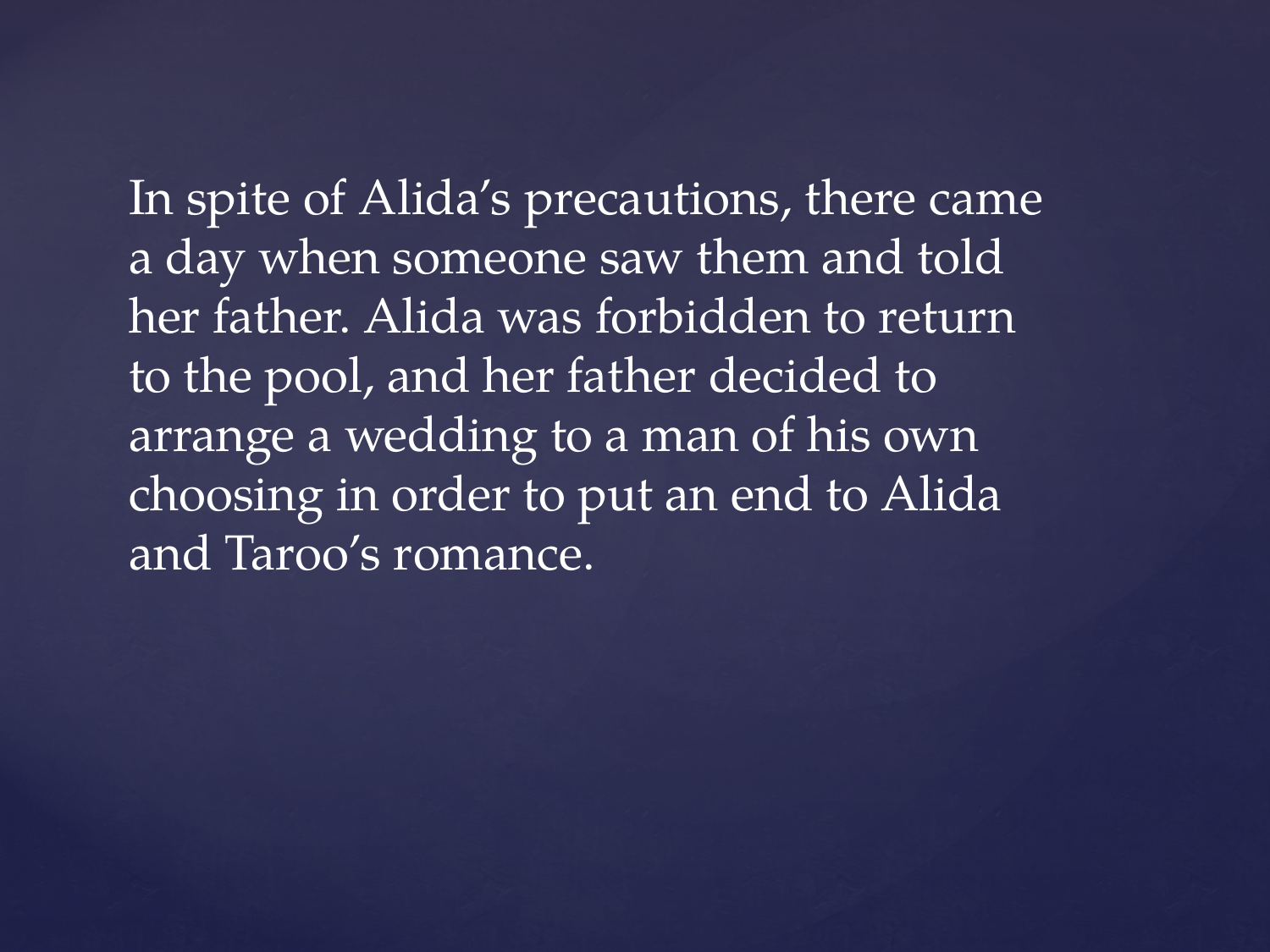

In spite of Alida’s precautions, there came a day when someone saw them and told her father. Alida was forbidden to return to the pool, and her father decided to arrange a wedding to a man of his own choosing in order to put an end to Alida and Taroo’s romance.